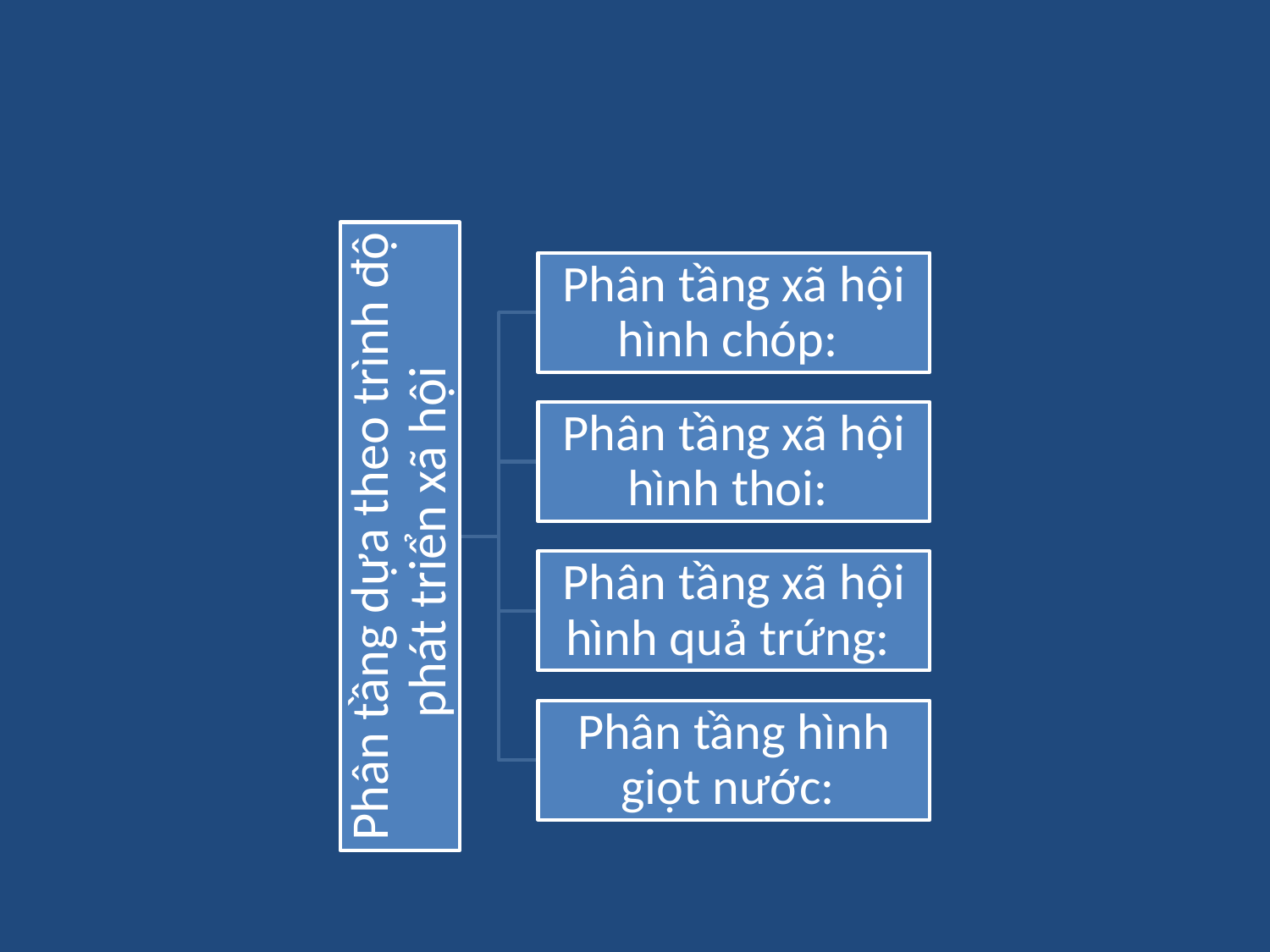

#

Phân tầng dựa theo trình độ phát triển xã hội
Phân tầng xã hội hình chóp:
Phân tầng xã hội hình thoi:
Phân tầng xã hội hình quả trứng:
Phân tầng hình giọt nước: